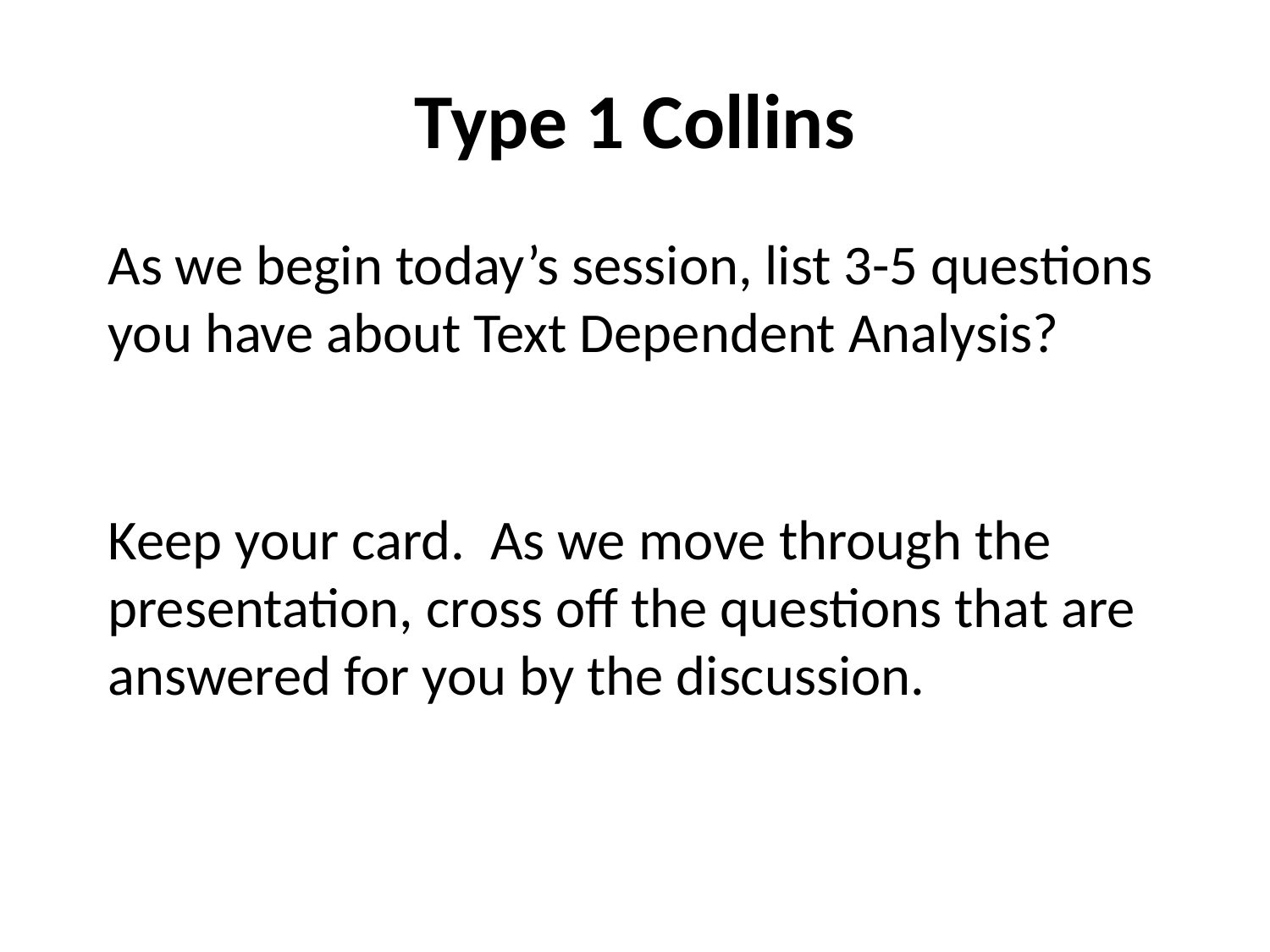

# Type 1 Collins
As we begin today’s session, list 3-5 questions you have about Text Dependent Analysis?

Keep your card.  As we move through the presentation, cross off the questions that are answered for you by the discussion.